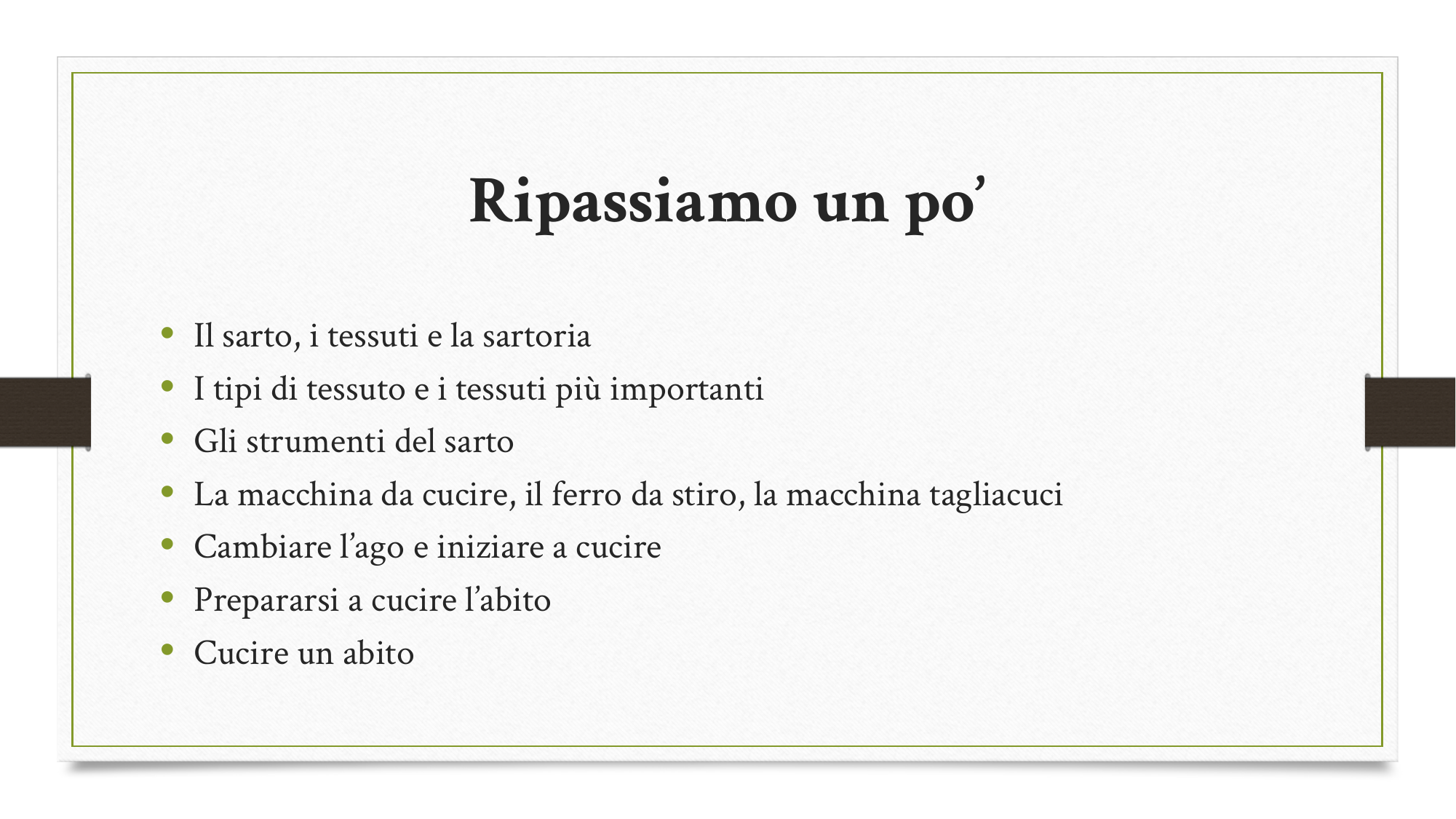

# Ripassiamo un po’
Il sarto, i tessuti e la sartoria
I tipi di tessuto e i tessuti più importanti
Gli strumenti del sarto
La macchina da cucire, il ferro da stiro, la macchina tagliacuci
Cambiare l’ago e iniziare a cucire
Prepararsi a cucire l’abito
Cucire un abito